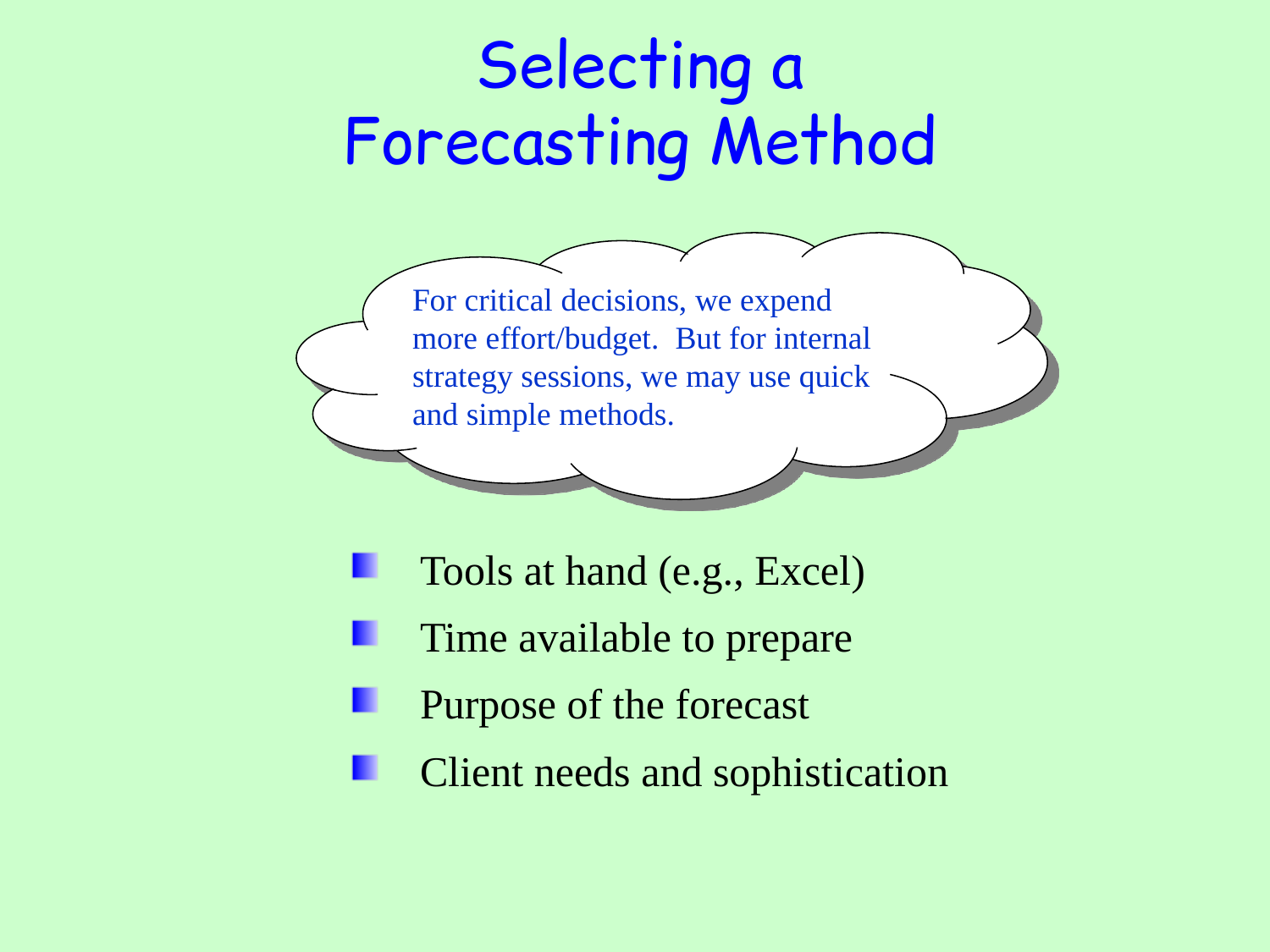

# Selecting a Forecasting Method
For critical decisions, we expend more effort/budget.  But for internal strategy sessions, we may use quick and simple methods.

  Tools at hand (e.g., Excel)
  Time available to prepare
  Purpose of the forecast
  Client needs and sophistication